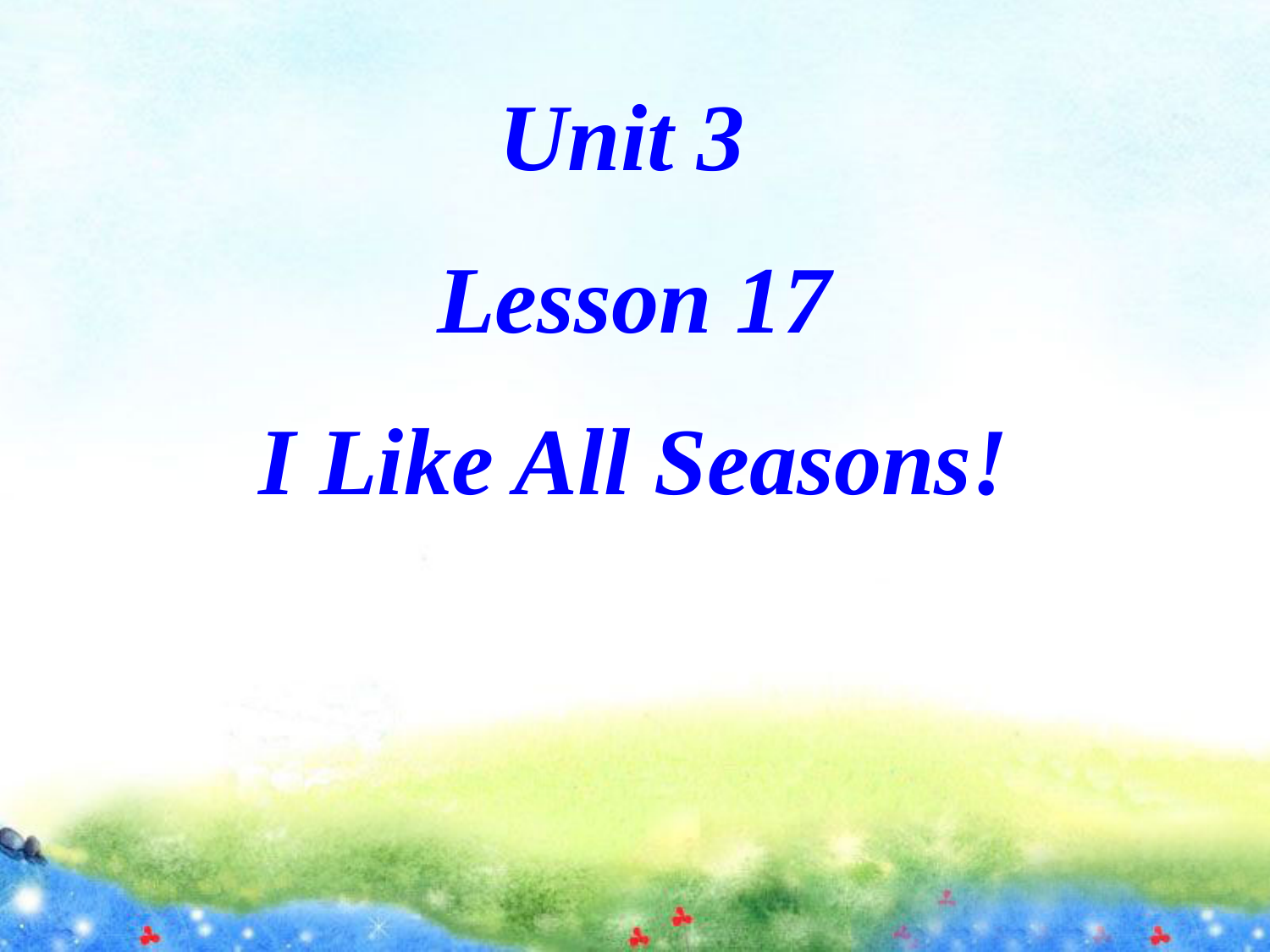

Unit 3
Lesson 17
I Like All Seasons!